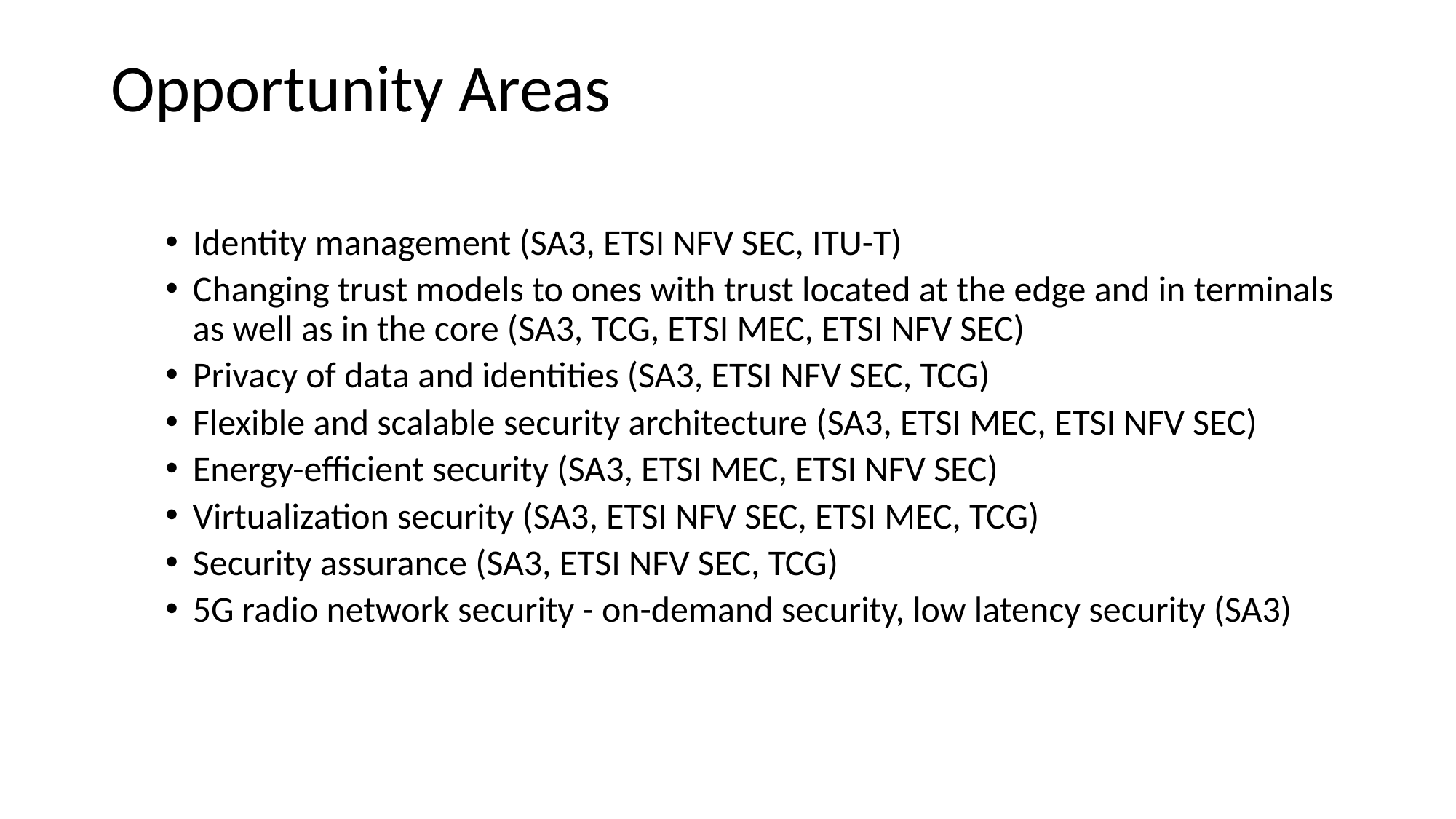

# Opportunity Areas
Identity management (SA3, ETSI NFV SEC, ITU-T)
Changing trust models to ones with trust located at the edge and in terminals as well as in the core (SA3, TCG, ETSI MEC, ETSI NFV SEC)
Privacy of data and identities (SA3, ETSI NFV SEC, TCG)
Flexible and scalable security architecture (SA3, ETSI MEC, ETSI NFV SEC)
Energy-efficient security (SA3, ETSI MEC, ETSI NFV SEC)
Virtualization security (SA3, ETSI NFV SEC, ETSI MEC, TCG)
Security assurance (SA3, ETSI NFV SEC, TCG)
5G radio network security - on-demand security, low latency security (SA3)